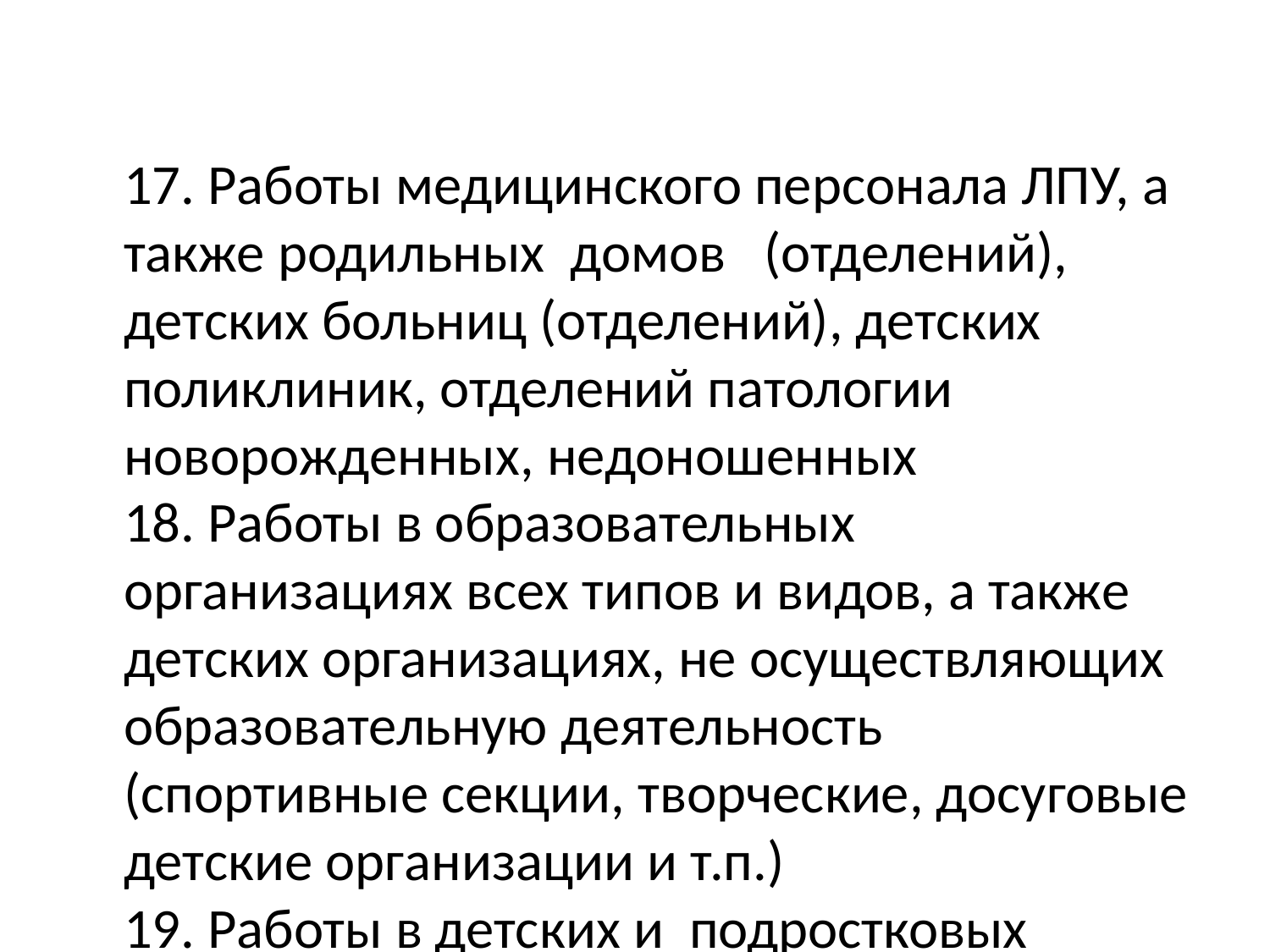

17. Работы медицинского персонала ЛПУ, а также родильных  домов   (отделений), детских больниц (отделений), детских поликлиник, отделений патологии новорожденных, недоношенных
	18. Работы в образовательных организациях всех типов и видов, а также детских организациях, не осуществляющих образовательную деятельность (спортивные секции, творческие, досуговые детские организации и т.п.)
	19. Работы в детских и  подростковых сезонных  оздоровительных организациях